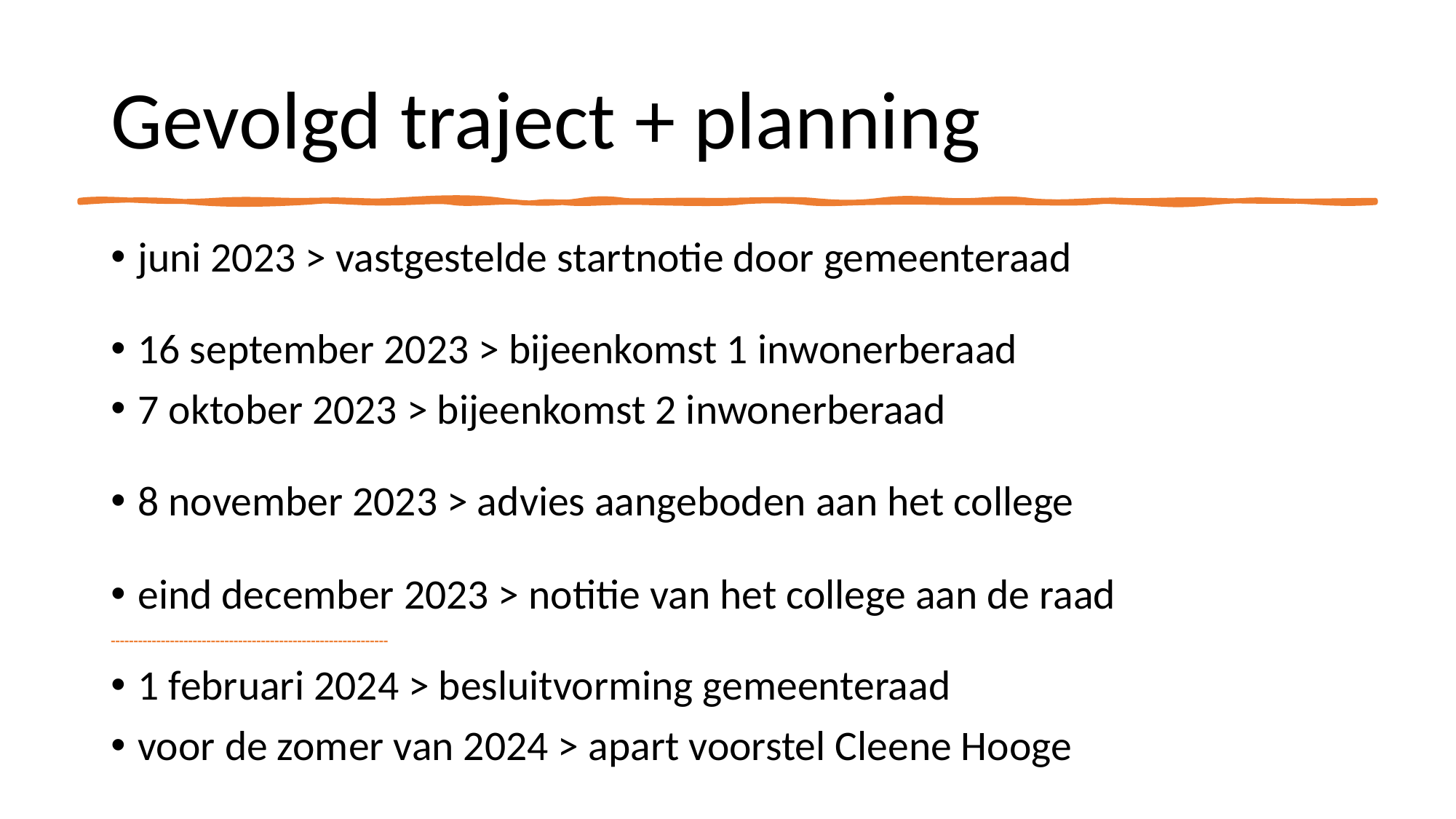

# Gevolgd traject + planning

juni 2023 > vastgestelde startnotie door gemeenteraad

16 september 2023 > bijeenkomst 1 inwonerberaad
7 oktober 2023 > bijeenkomst 2 inwonerberaad

8 november 2023 > advies aangeboden aan het college

eind december 2023 > notitie van het college aan de raad
-------------------------------------------------------------
1 februari 2024 > besluitvorming gemeenteraad
voor de zomer van 2024 > apart voorstel Cleene Hooge